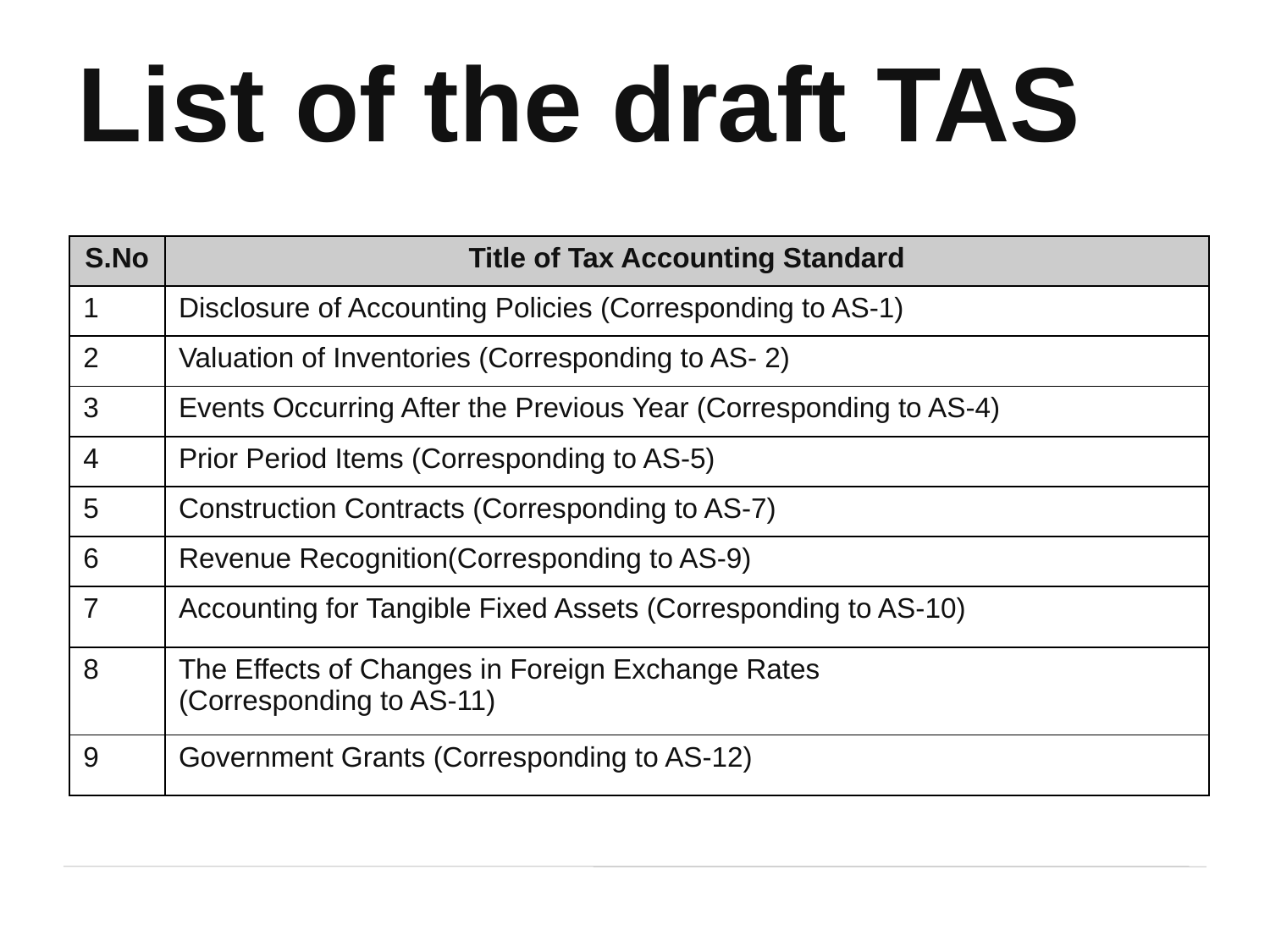

List of the draft TAS
| S.No | Title of Tax Accounting Standard |
| --- | --- |
| 1 | Disclosure of Accounting Policies (Corresponding to AS-1) |
| 2 | Valuation of Inventories (Corresponding to AS- 2) |
| 3 | Events Occurring After the Previous Year (Corresponding to AS-4) |
| 4 | Prior Period Items (Corresponding to AS-5) |
| 5 | Construction Contracts (Corresponding to AS-7) |
| 6 | Revenue Recognition(Corresponding to AS-9) |
| 7 | Accounting for Tangible Fixed Assets (Corresponding to AS-10) |
| 8 | The Effects of Changes in Foreign Exchange Rates (Corresponding to AS-11) |
| 9 | Government Grants (Corresponding to AS-12) |